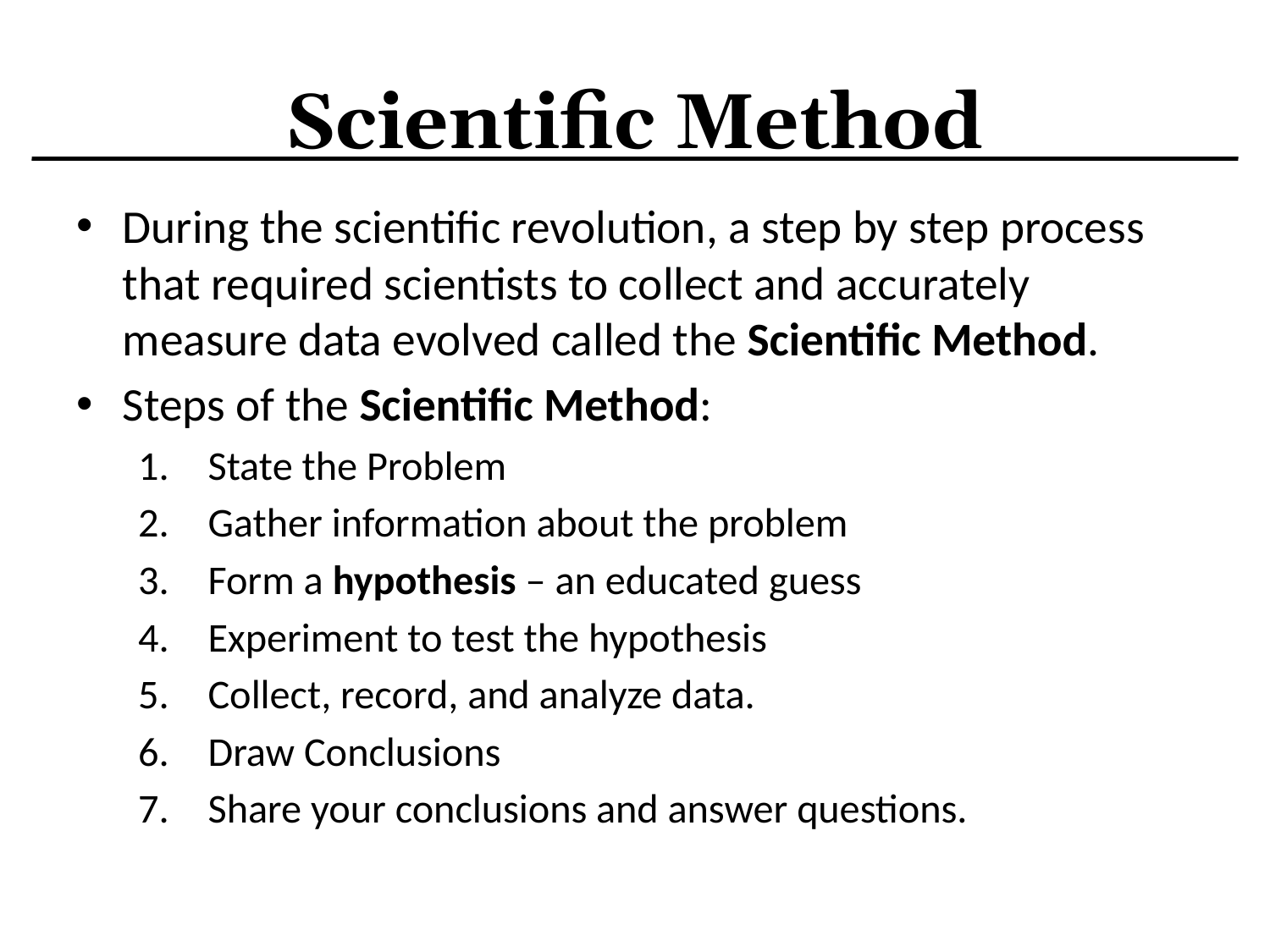

# Scientific Method

During the scientific revolution, a step by step process that required scientists to collect and accurately measure data evolved called the Scientific Method.
Steps of the Scientific Method:
State the Problem
Gather information about the problem
Form a hypothesis – an educated guess
Experiment to test the hypothesis
Collect, record, and analyze data.
Draw Conclusions
Share your conclusions and answer questions.